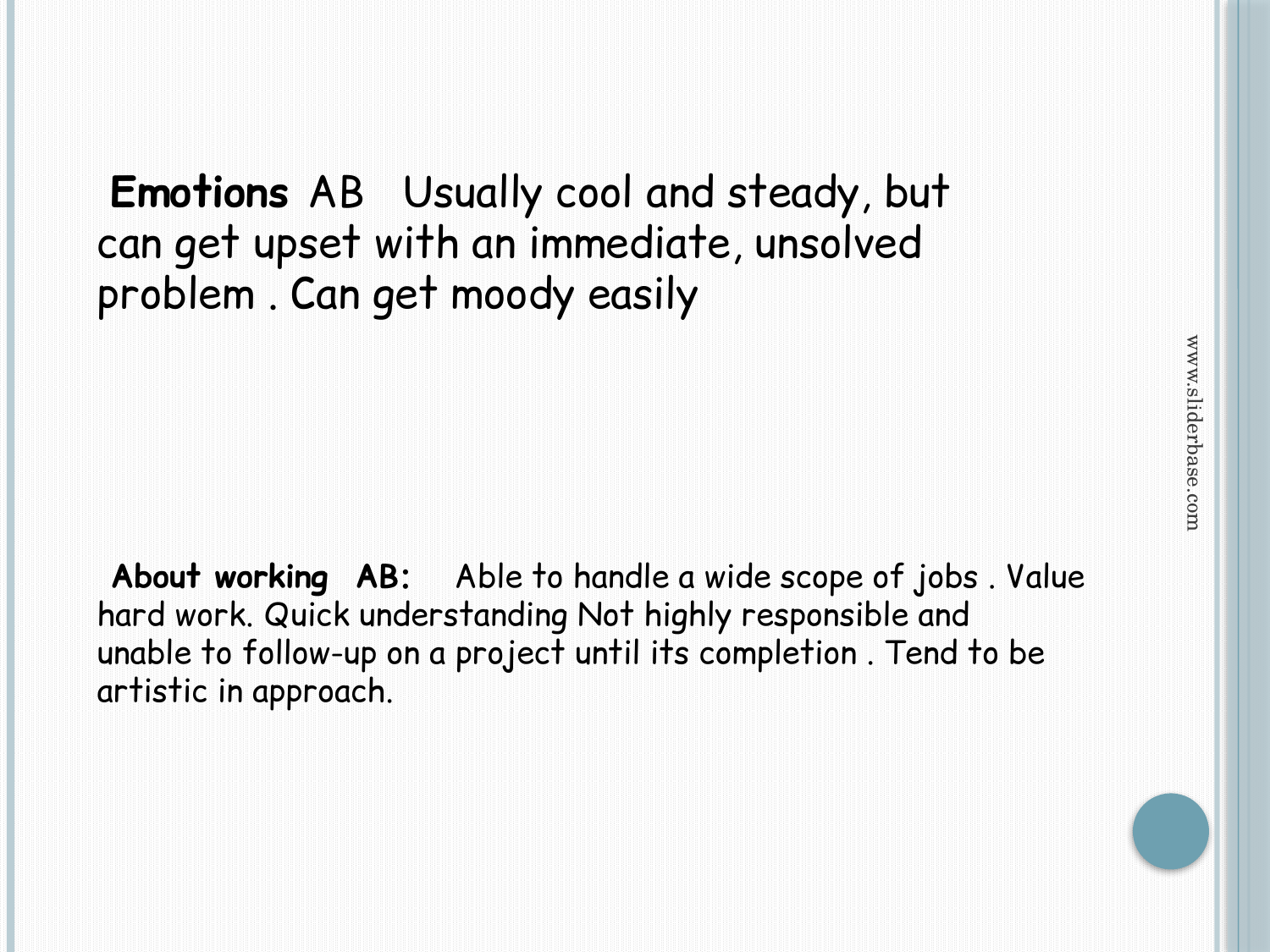

Emotions AB   Usually cool and steady, but can get upset with an immediate, unsolved problem . Can get moody easily
www.sliderbase.com
 About working  AB:   Able to handle a wide scope of jobs . Value hard work. Quick understanding Not highly responsible and unable to follow-up on a project until its completion . Tend to be artistic in approach.